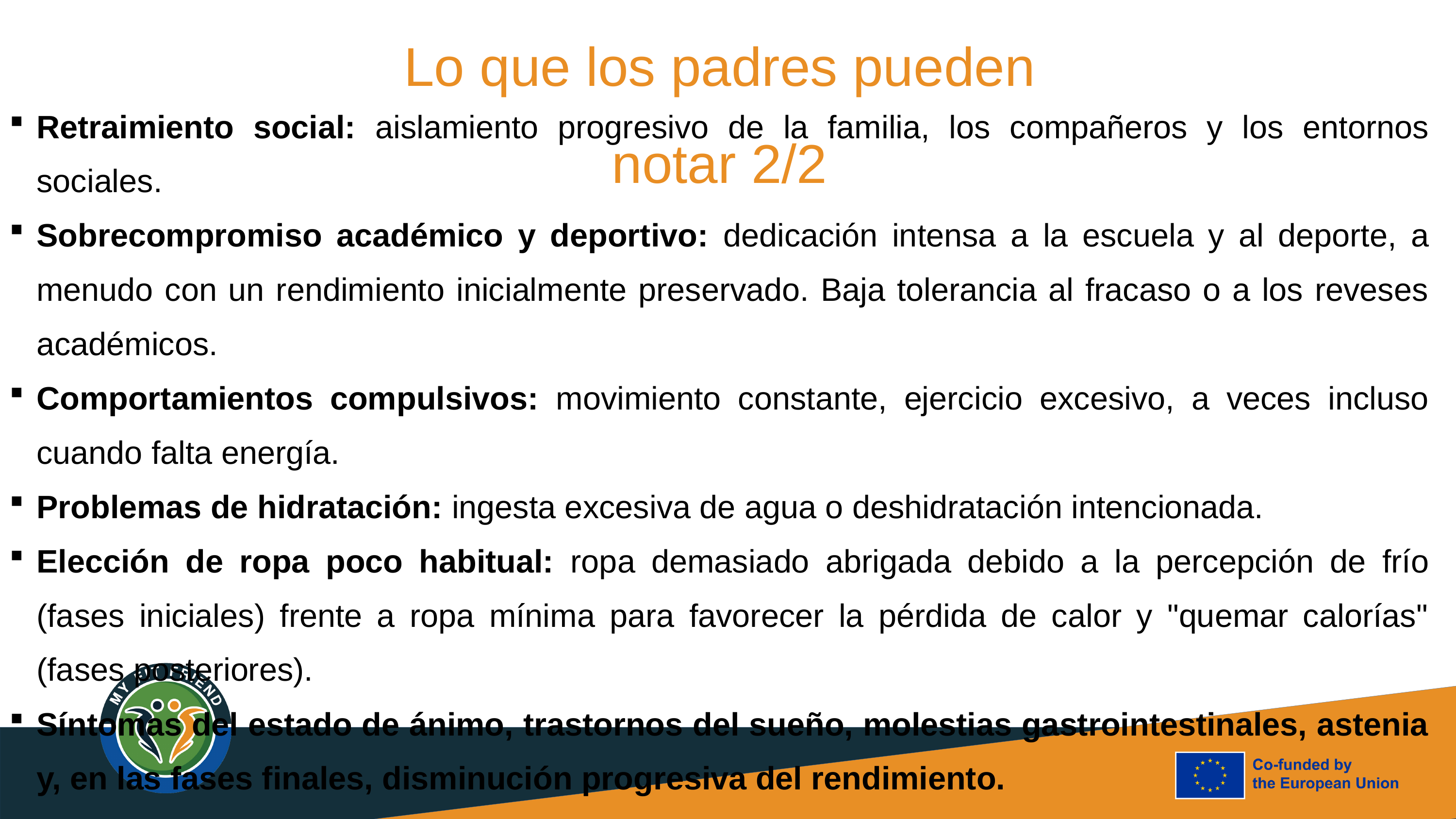

Lo que los padres pueden notar 2/2
Retraimiento social: aislamiento progresivo de la familia, los compañeros y los entornos sociales.
Sobrecompromiso académico y deportivo: dedicación intensa a la escuela y al deporte, a menudo con un rendimiento inicialmente preservado. Baja tolerancia al fracaso o a los reveses académicos.
Comportamientos compulsivos: movimiento constante, ejercicio excesivo, a veces incluso cuando falta energía.
Problemas de hidratación: ingesta excesiva de agua o deshidratación intencionada.
Elección de ropa poco habitual: ropa demasiado abrigada debido a la percepción de frío (fases iniciales) frente a ropa mínima para favorecer la pérdida de calor y "quemar calorías" (fases posteriores).
Síntomas del estado de ánimo, trastornos del sueño, molestias gastrointestinales, astenia y, en las fases finales, disminución progresiva del rendimiento.
Amenorrea o irregularidades menstruales en las niñas, más allá de los dos años después de la menarquia.